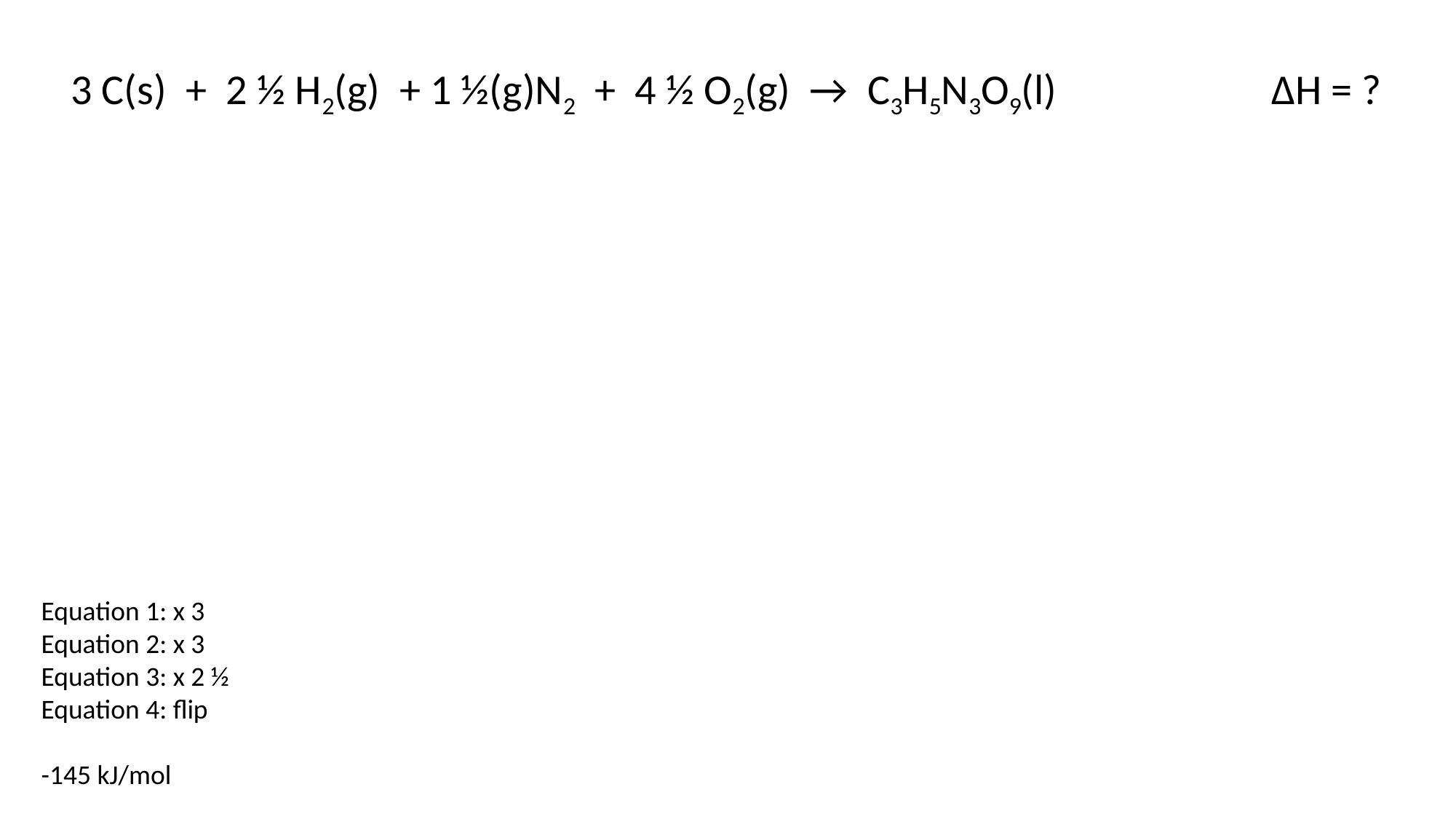

3 C(s)  +  2 ½ H2(g)  + 1 ½(g)N2  +  4 ½ O2(g)  →  C3H5N3O9(l)		ΔH = ?
Equation 1: x 3
Equation 2: x 3
Equation 3: x 2 ½
Equation 4: flip

-145 kJ/mol